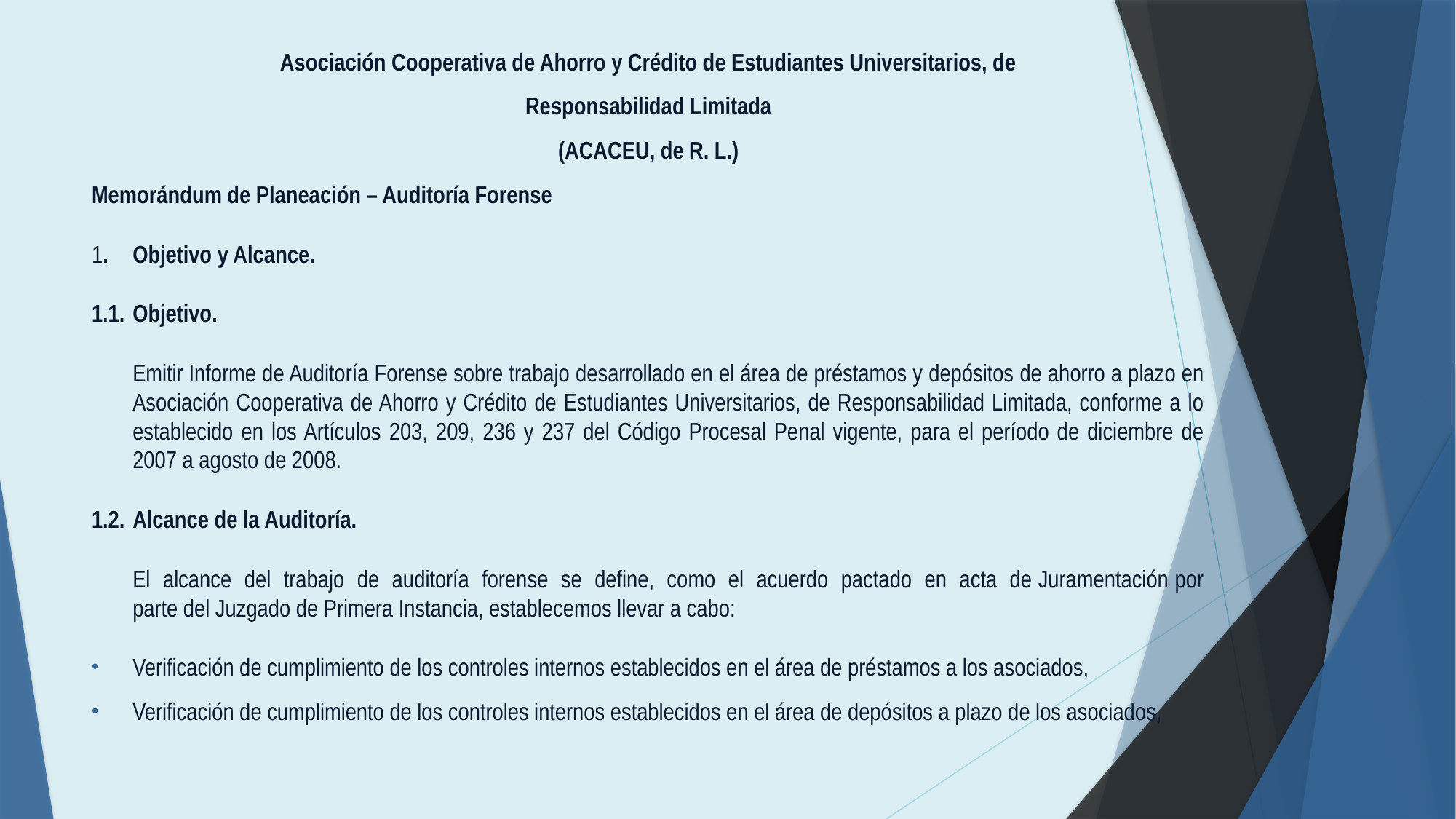

Asociación Cooperativa de Ahorro y Crédito de Estudiantes Universitarios, de
Responsabilidad Limitada
(ACACEU, de R. L.)
Memorándum de Planeación – Auditoría Forense
1.	Objetivo y Alcance.
1.1.	Objetivo.
	Emitir Informe de Auditoría Forense sobre trabajo desarrollado en el área de préstamos y depósitos de ahorro a plazo en Asociación Cooperativa de Ahorro y Crédito de Estudiantes Universitarios, de Responsabilidad Limitada, conforme a lo establecido en los Artículos 203, 209, 236 y 237 del Código Procesal Penal vigente, para el período de diciembre de 2007 a agosto de 2008.
1.2.	Alcance de la Auditoría.
	El  alcance  del  trabajo  de  auditoría  forense  se  define,  como  el  acuerdo  pactado  en  acta  de Juramentación por parte del Juzgado de Primera Instancia, establecemos llevar a cabo:
Verificación de cumplimiento de los controles internos establecidos en el área de préstamos a los asociados,
Verificación de cumplimiento de los controles internos establecidos en el área de depósitos a plazo de los asociados,